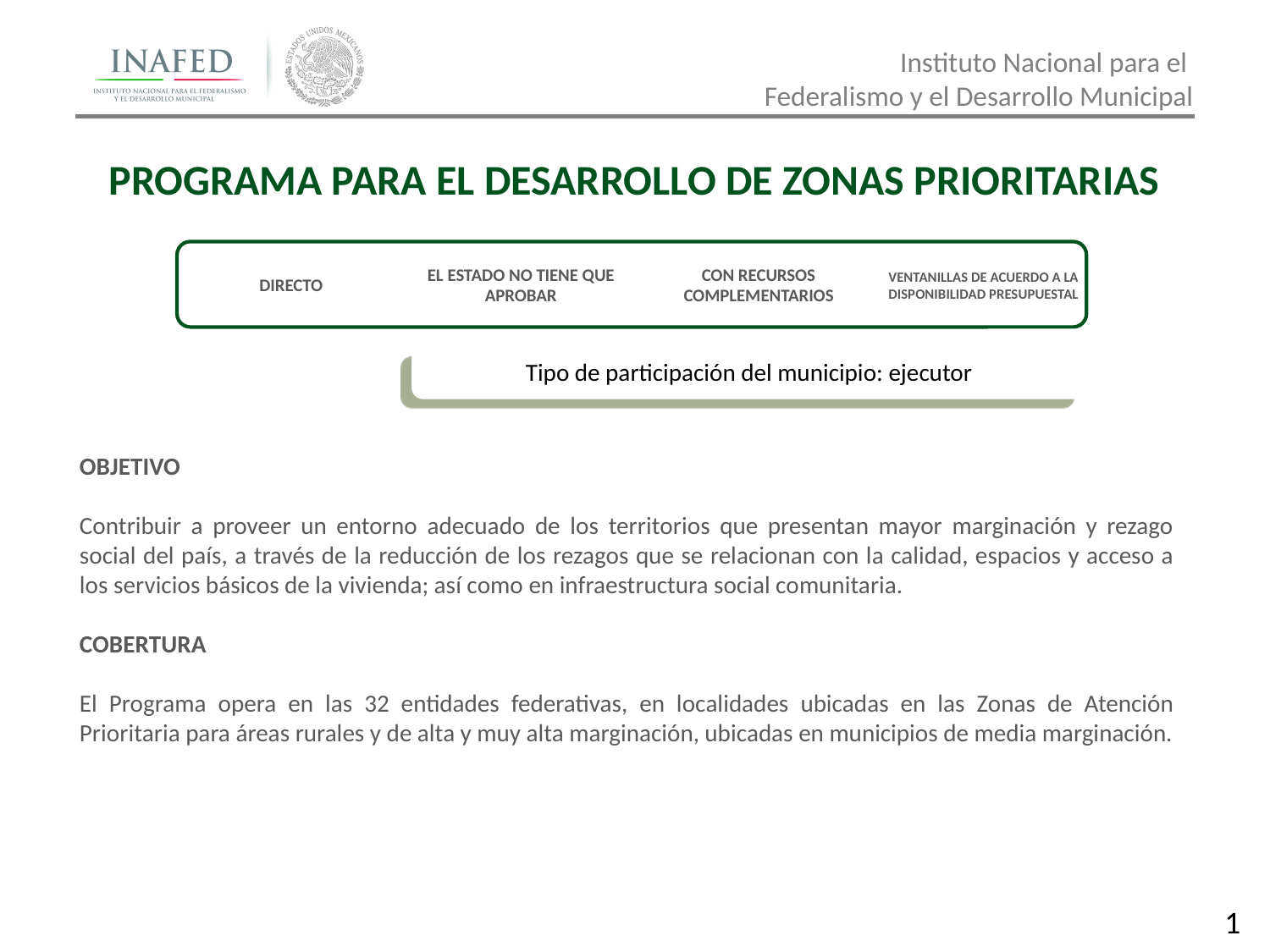

PROGRAMA PARA EL DESARROLLO DE ZONAS PRIORITARIAS

| DIRECTO | EL ESTADO NO TIENE QUE APROBAR | CON RECURSOS COMPLEMENTARIOS | VENTANILLAS DE ACUERDO A LA DISPONIBILIDAD PRESUPUESTAL |
| --- | --- | --- | --- |
Tipo de participación del municipio: ejecutor
OBJETIVO

Contribuir a proveer un entorno adecuado de los territorios que presentan mayor marginación y rezago social del país, a través de la reducción de los rezagos que se relacionan con la calidad, espacios y acceso a los servicios básicos de la vivienda; así como en infraestructura social comunitaria.

COBERTURA

El Programa opera en las 32 entidades federativas, en localidades ubicadas en las Zonas de Atención Prioritaria para áreas rurales y de alta y muy alta marginación, ubicadas en municipios de media marginación.

1